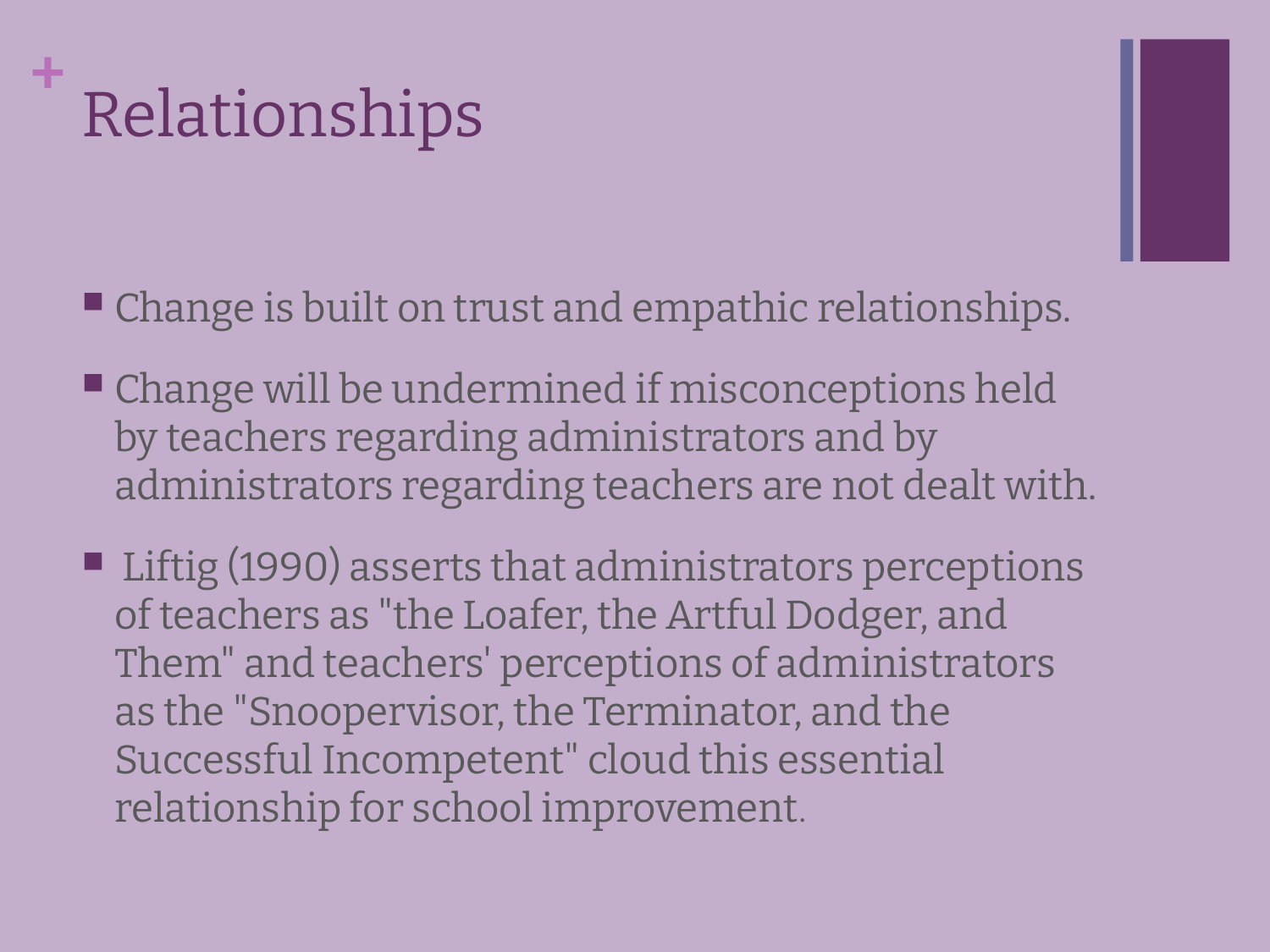

# Relationships
Change is built on trust and empathic relationships.
Change will be undermined if misconceptions held by teachers regarding administrators and by administrators regarding teachers are not dealt with.
 Liftig (1990) asserts that administrators perceptions of teachers as "the Loafer, the Artful Dodger, and Them" and teachers' perceptions of administrators as the "Snoopervisor, the Terminator, and the Successful Incompetent" cloud this essential relationship for school improvement.